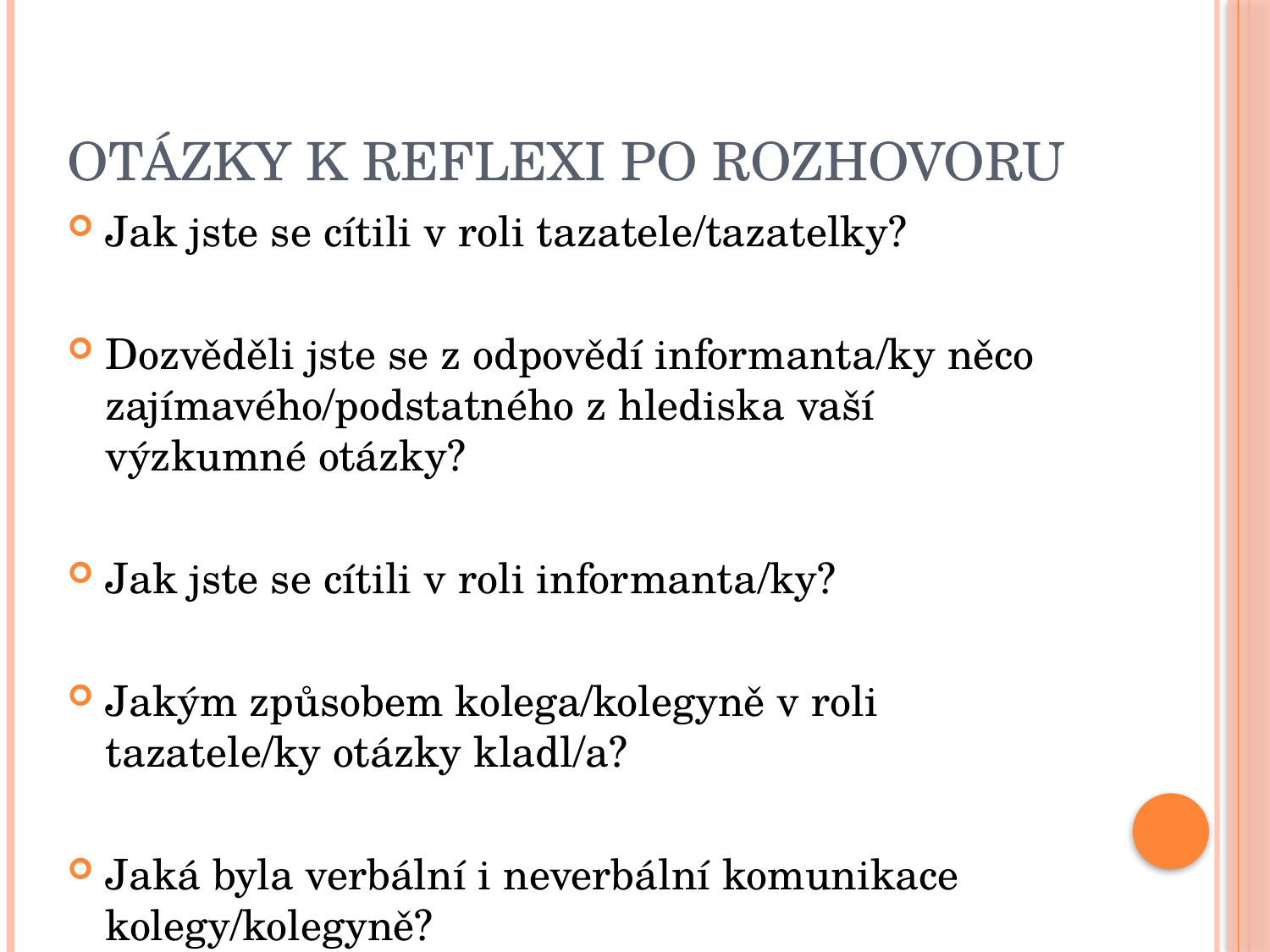

# Otázky k reflexi po rozhovoru
Jak jste se cítili v roli tazatele/tazatelky?

Dozvěděli jste se z odpovědí informanta/ky něco zajímavého/podstatného z hlediska vaší výzkumné otázky?

Jak jste se cítili v roli informanta/ky?

Jakým způsobem kolega/kolegyně v roli tazatele/ky otázky kladl/a?

Jaká byla verbální i neverbální komunikace kolegy/kolegyně?

Jaká byla atmosféra během rozhovoru?